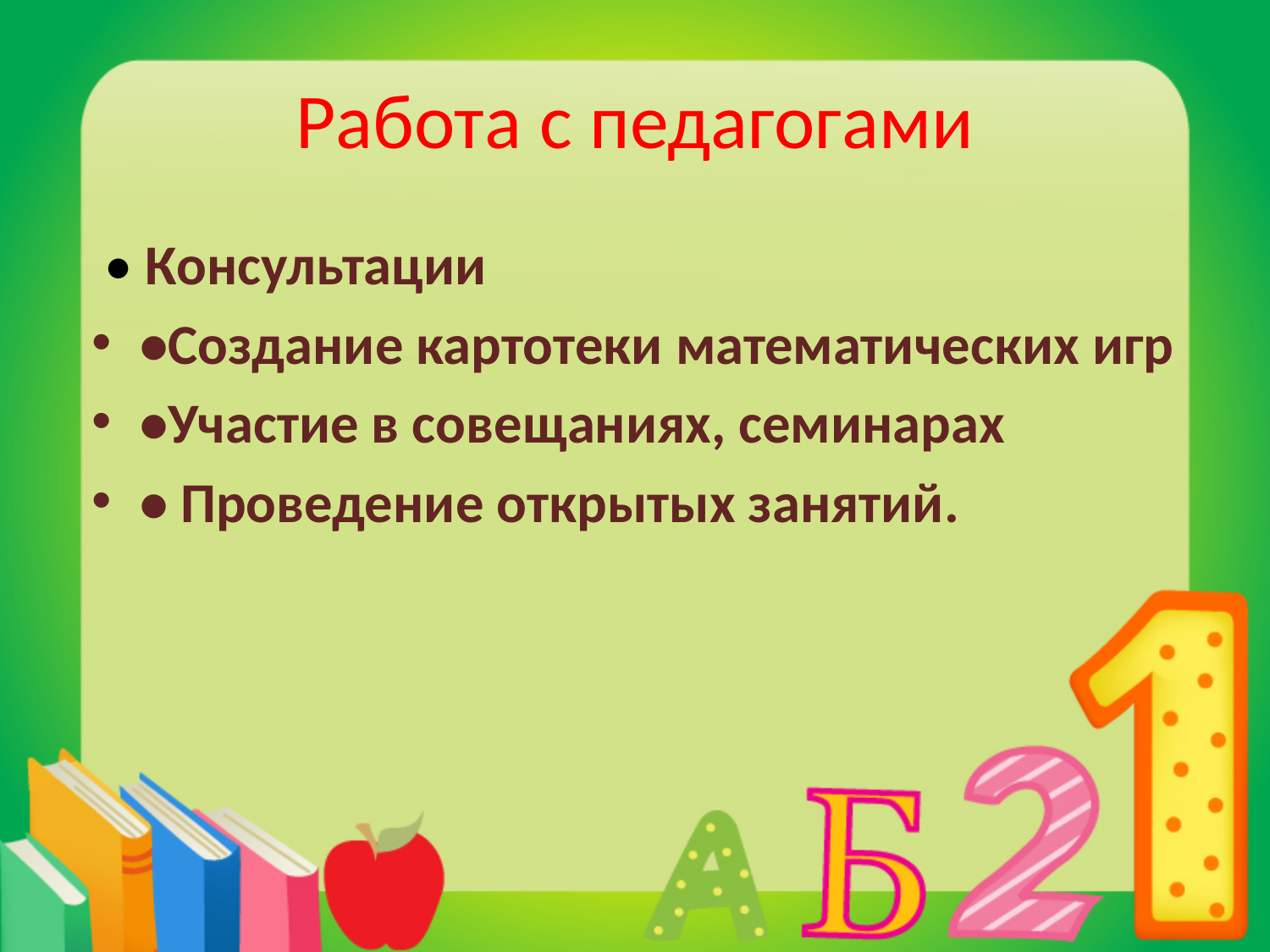

# Работа с педагогами
 • Консультации
•Создание картотеки математических игр
•Участие в совещаниях, семинарах
• Проведение открытых занятий.